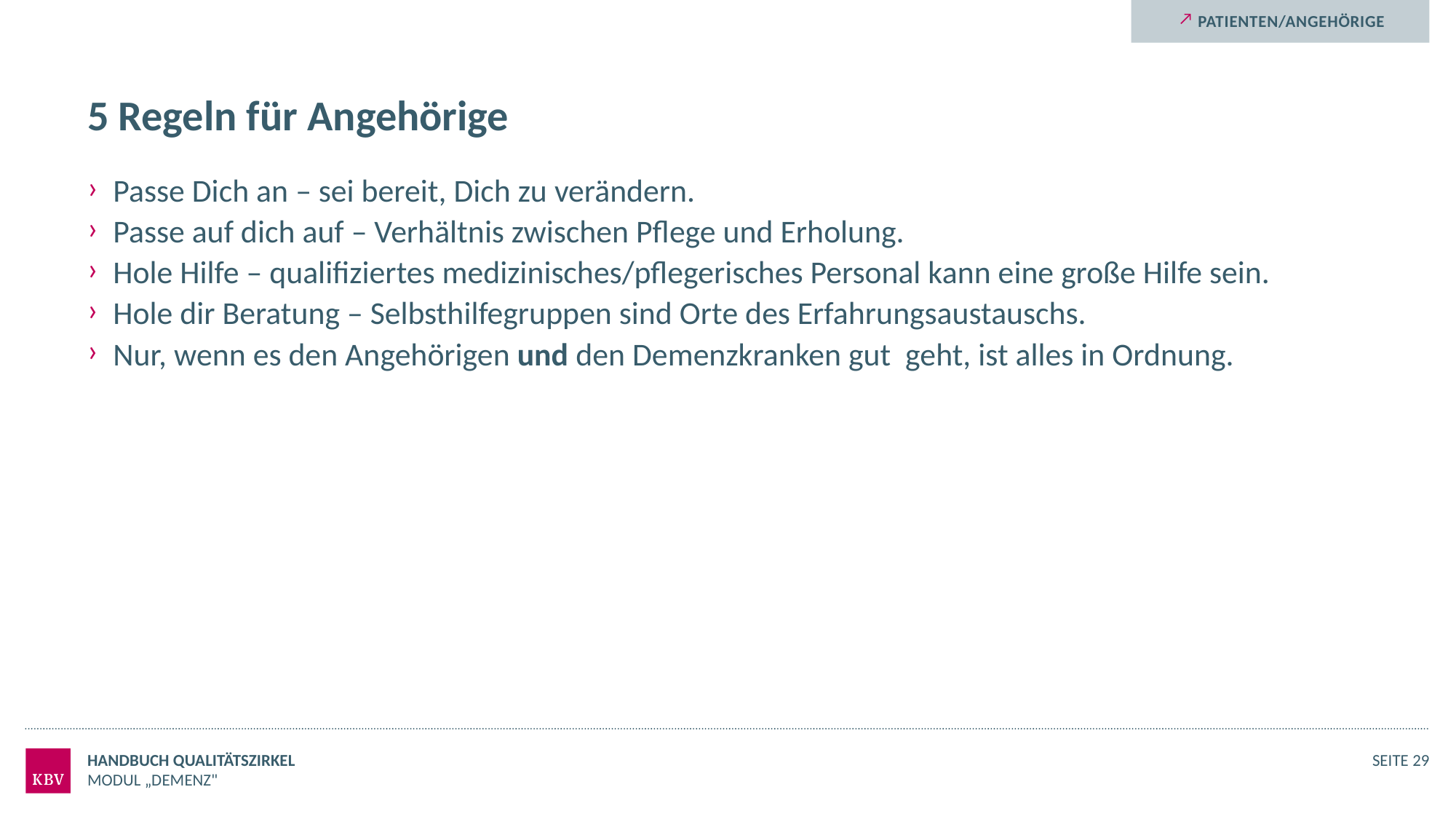

Patienten/Angehörige
# 5 Regeln für Angehörige
Passe Dich an – sei bereit, Dich zu verändern.
Passe auf dich auf – Verhältnis zwischen Pflege und Erholung.
Hole Hilfe – qualifiziertes medizinisches/pflegerisches Personal kann eine große Hilfe sein.
Hole dir Beratung – Selbsthilfegruppen sind Orte des Erfahrungsaustauschs.
Nur, wenn es den Angehörigen und den Demenzkranken gut  geht, ist alles in Ordnung.

Handbuch Qualitätszirkel
Seite 29
Modul „Demenz"